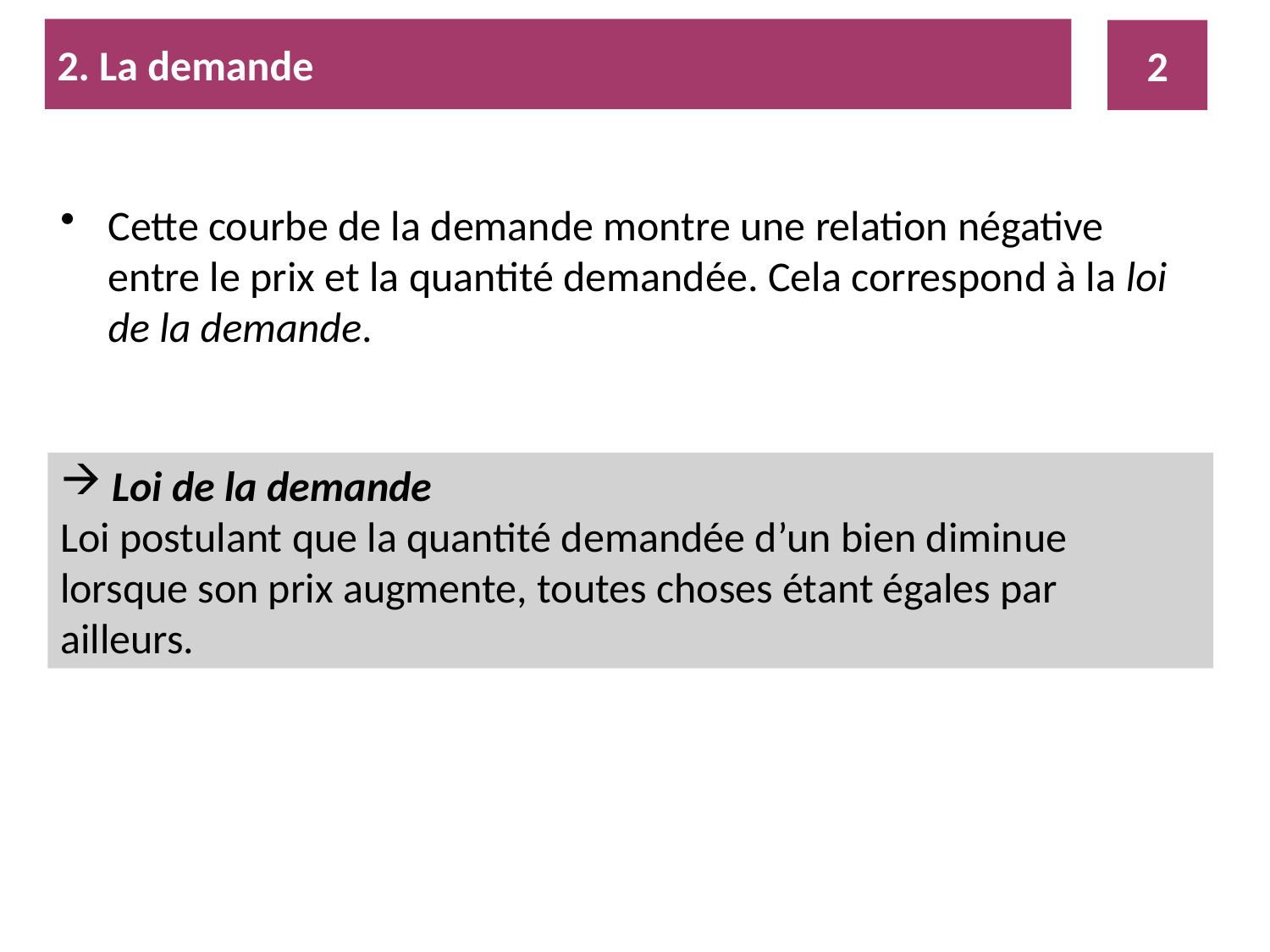

2. La demande
2
Cette courbe de la demande montre une relation négative entre le prix et la quantité demandée. Cela correspond à la loi de la demande.
 Loi de la demande
Loi postulant que la quantité demandée d’un bien diminue lorsque son prix augmente, toutes choses étant égales par ailleurs.